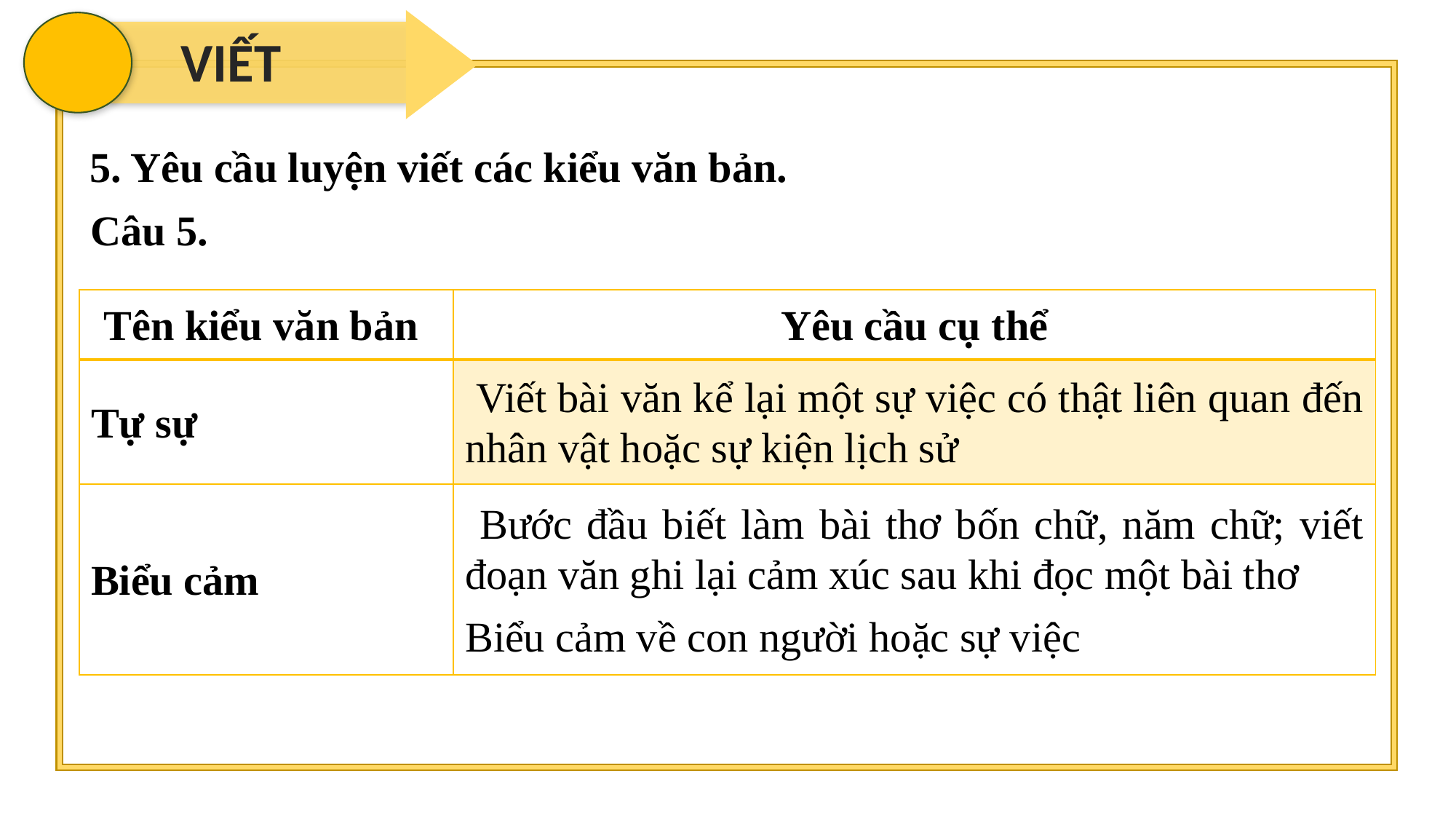

VIẾT

5. Yêu cầu luyện viết các kiểu văn bản.
Câu 5.
| Tên kiểu văn bản | Yêu cầu cụ thể |
| --- | --- |
| Tự sự | Viết bài văn kể lại một sự việc có thật liên quan đến nhân vật hoặc sự kiện lịch sử |
| Biểu cảm | Bước đầu biết làm bài thơ bốn chữ, năm chữ; viết đoạn văn ghi lại cảm xúc sau khi đọc một bài thơ Biểu cảm về con người hoặc sự việc |